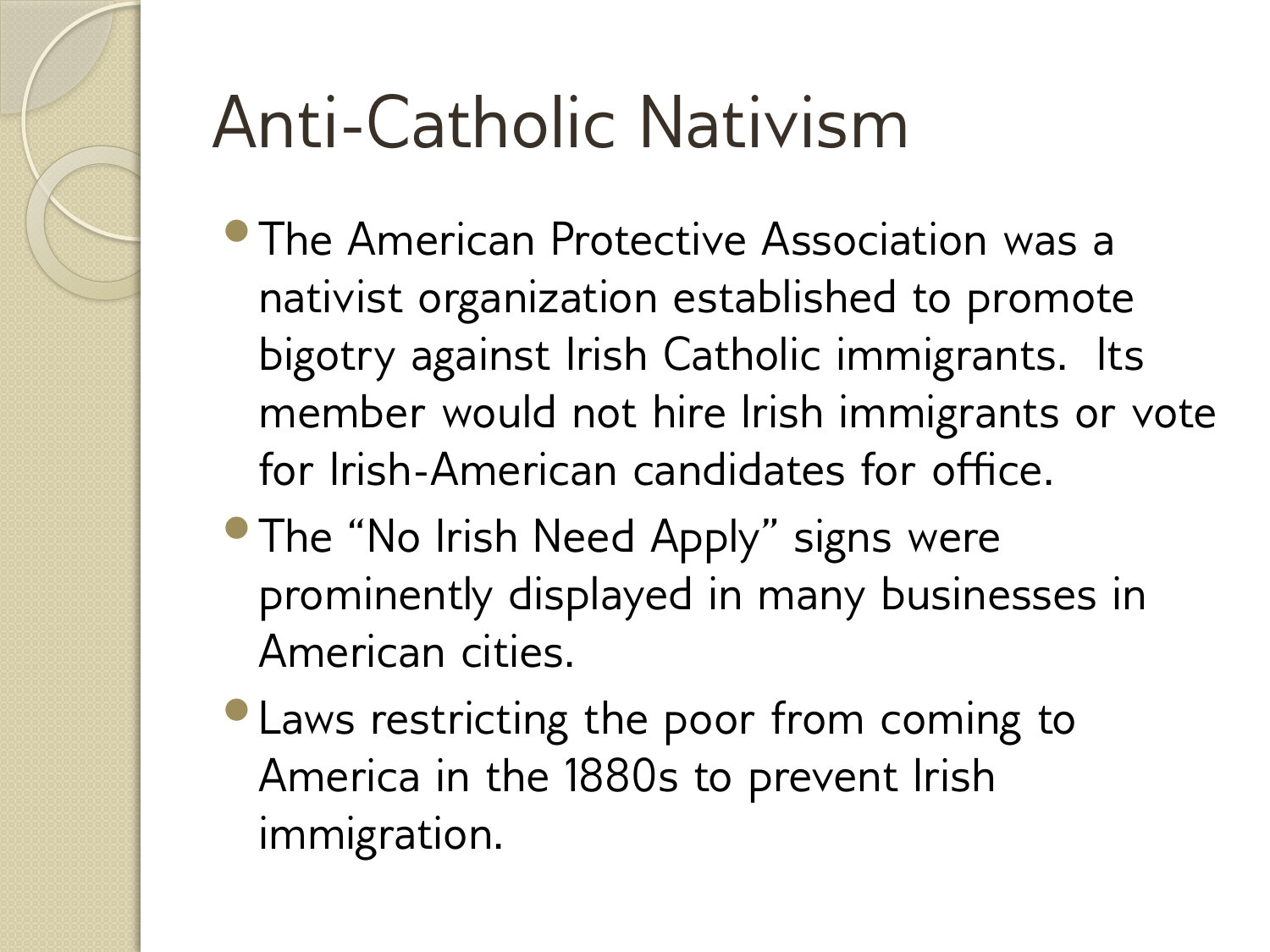

# Anti-Catholic Nativism
The American Protective Association was a nativist organization established to promote bigotry against Irish Catholic immigrants.  Its member would not hire Irish immigrants or vote for Irish-American candidates for office.
The “No Irish Need Apply” signs were prominently displayed in many businesses in American cities.
Laws restricting the poor from coming to America in the 1880s to prevent Irish immigration.